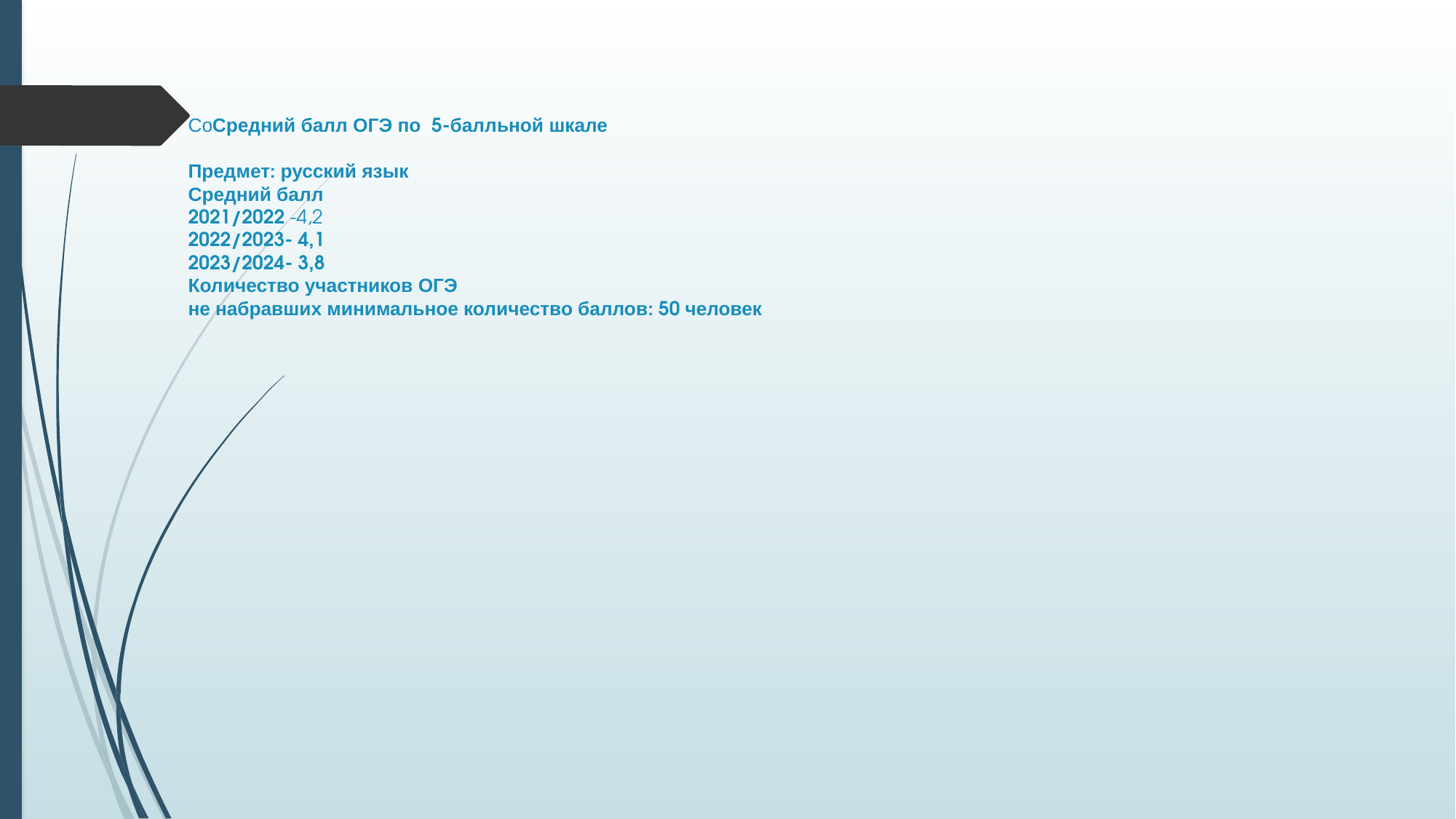

# СоСредний балл ОГЭ по  5-балльной шкале   Предмет: русский язык Средний балл 2021/2022 -4,2 2022/2023- 4,1 2023/2024- 3,8 Количество участников ОГЭ не набравших минимальное количество баллов: 50 человек